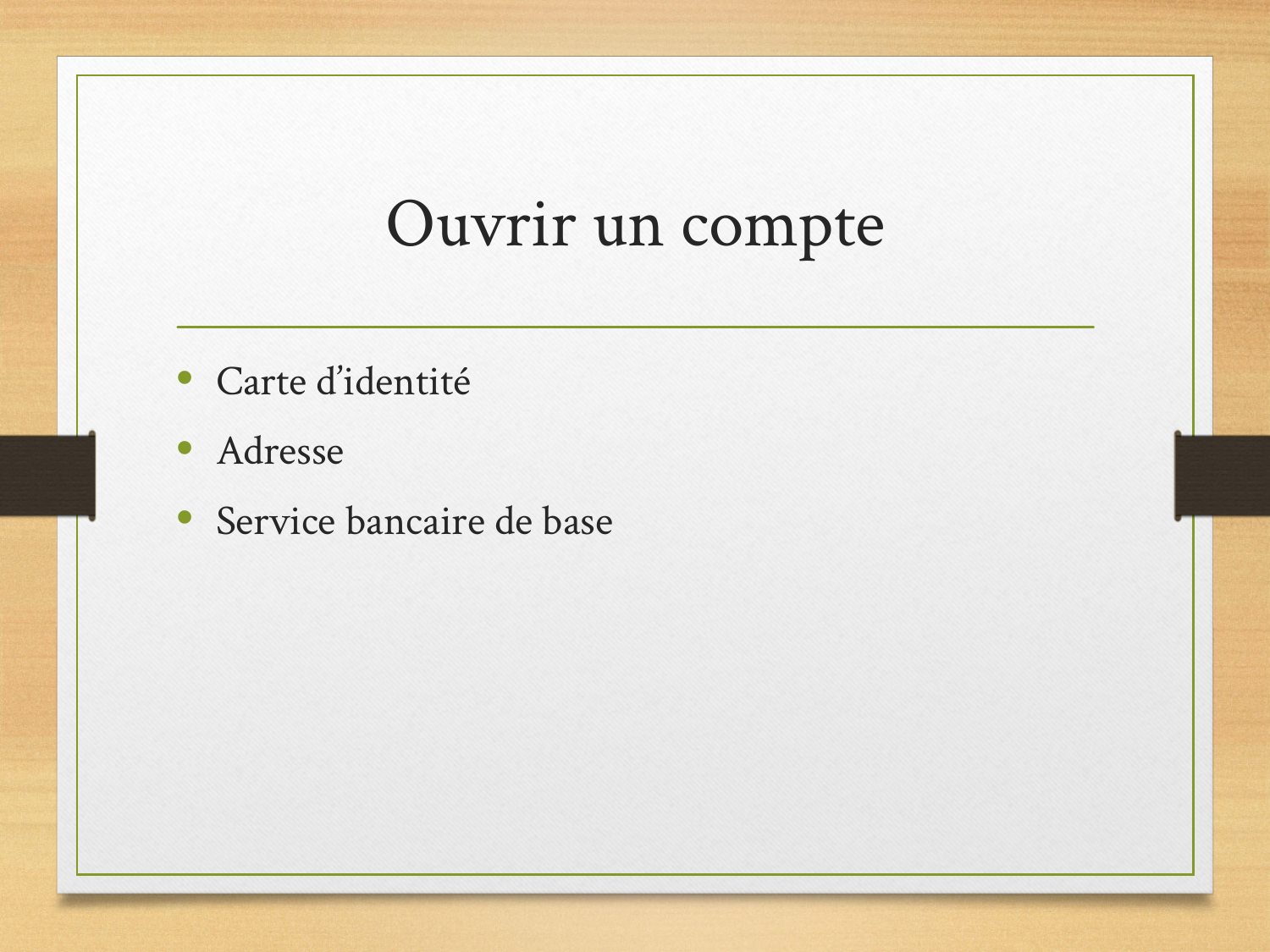

# Ouvrir un compte
Carte d’identité
Adresse
Service bancaire de base